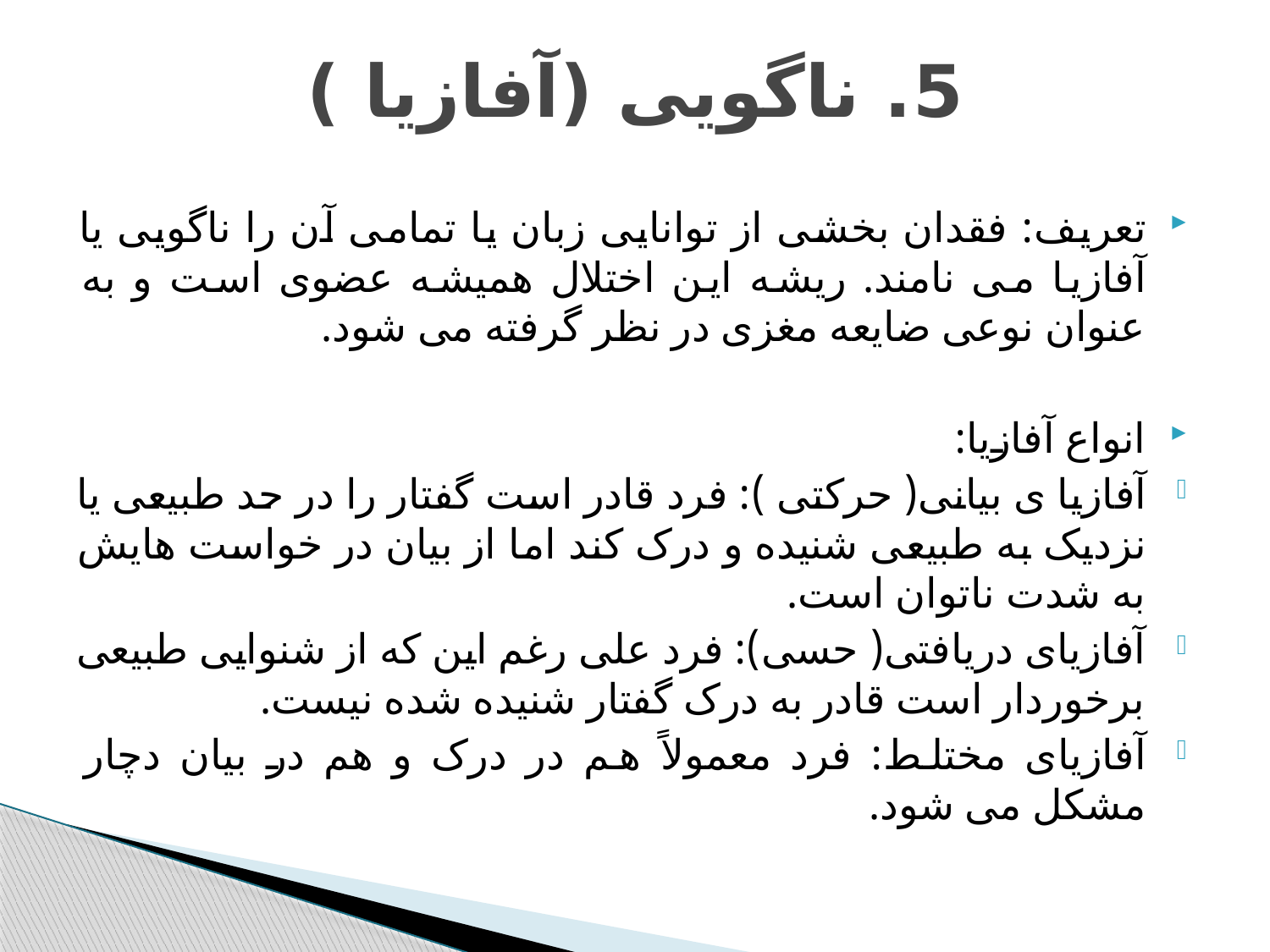

# 5. ناگویی (آفازیا )

تعریف: فقدان بخشی از توانایی زبان یا تمامی آن را ناگویی یا آفازیا می نامند. ریشه این اختلال همیشه عضوی است و به عنوان نوعی ضایعه مغزی در نظر گرفته می شود.

انواع آفازیا:
آفازیا ی بیانی( حرکتی ): فرد قادر است گفتار را در حد طبیعی یا نزدیک به طبیعی شنیده و درک کند اما از بیان در خواست هایش به شدت ناتوان است.
آفازیای دریافتی( حسی): فرد علی رغم این که از شنوایی طبیعی برخوردار است قادر به درک گفتار شنیده شده نیست.
آفازیای مختلط: فرد معمولاً هم در درک و هم در بیان دچار مشکل می شود.